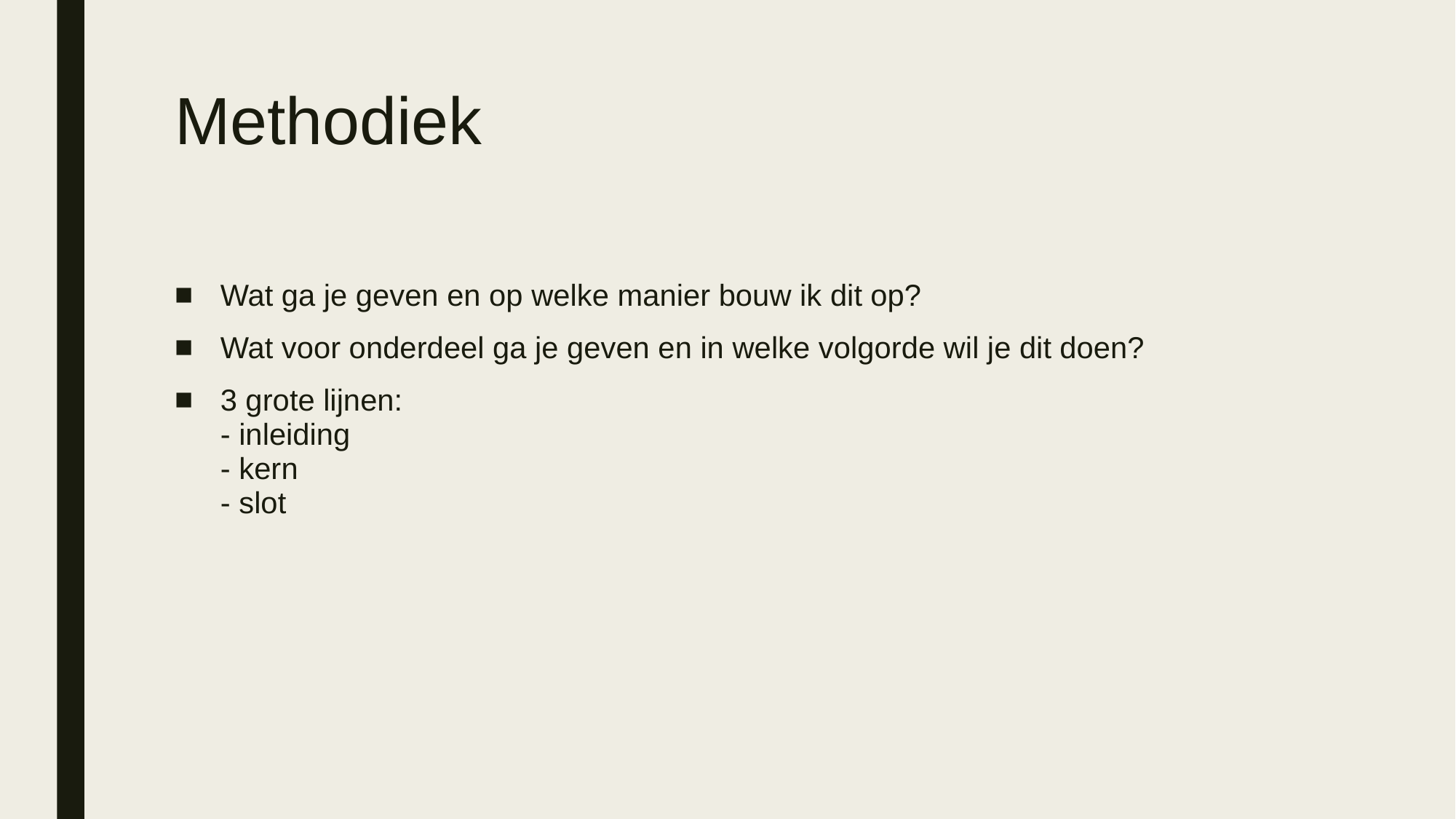

# Methodiek
Wat ga je geven en op welke manier bouw ik dit op?
Wat voor onderdeel ga je geven en in welke volgorde wil je dit doen?
3 grote lijnen:
- inleiding
- kern
- slot